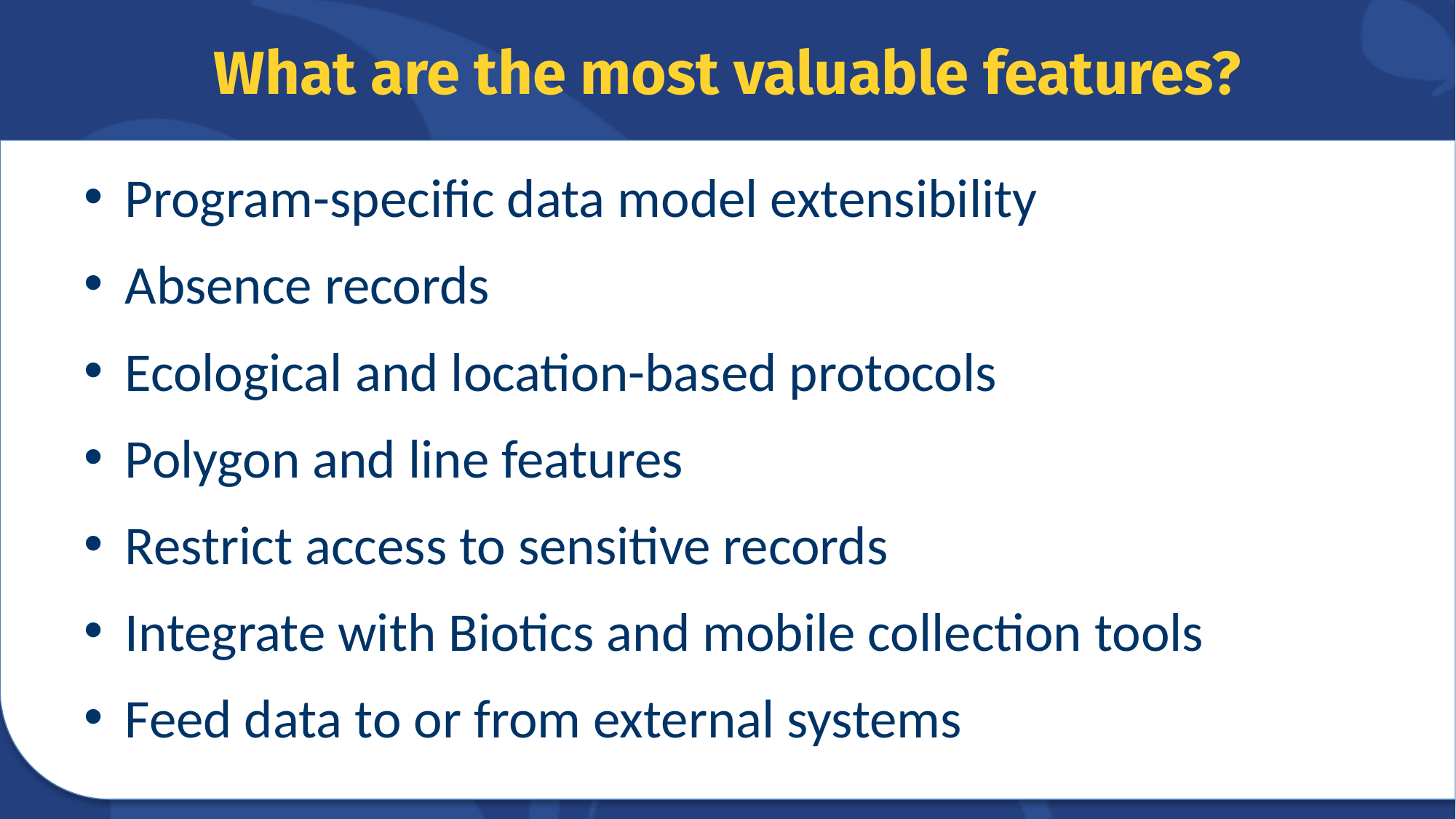

# What are the most valuable features?
Program-specific data model extensibility
Absence records
Ecological and location-based protocols
Polygon and line features
Restrict access to sensitive records
Integrate with Biotics and mobile collection tools
Feed data to or from external systems